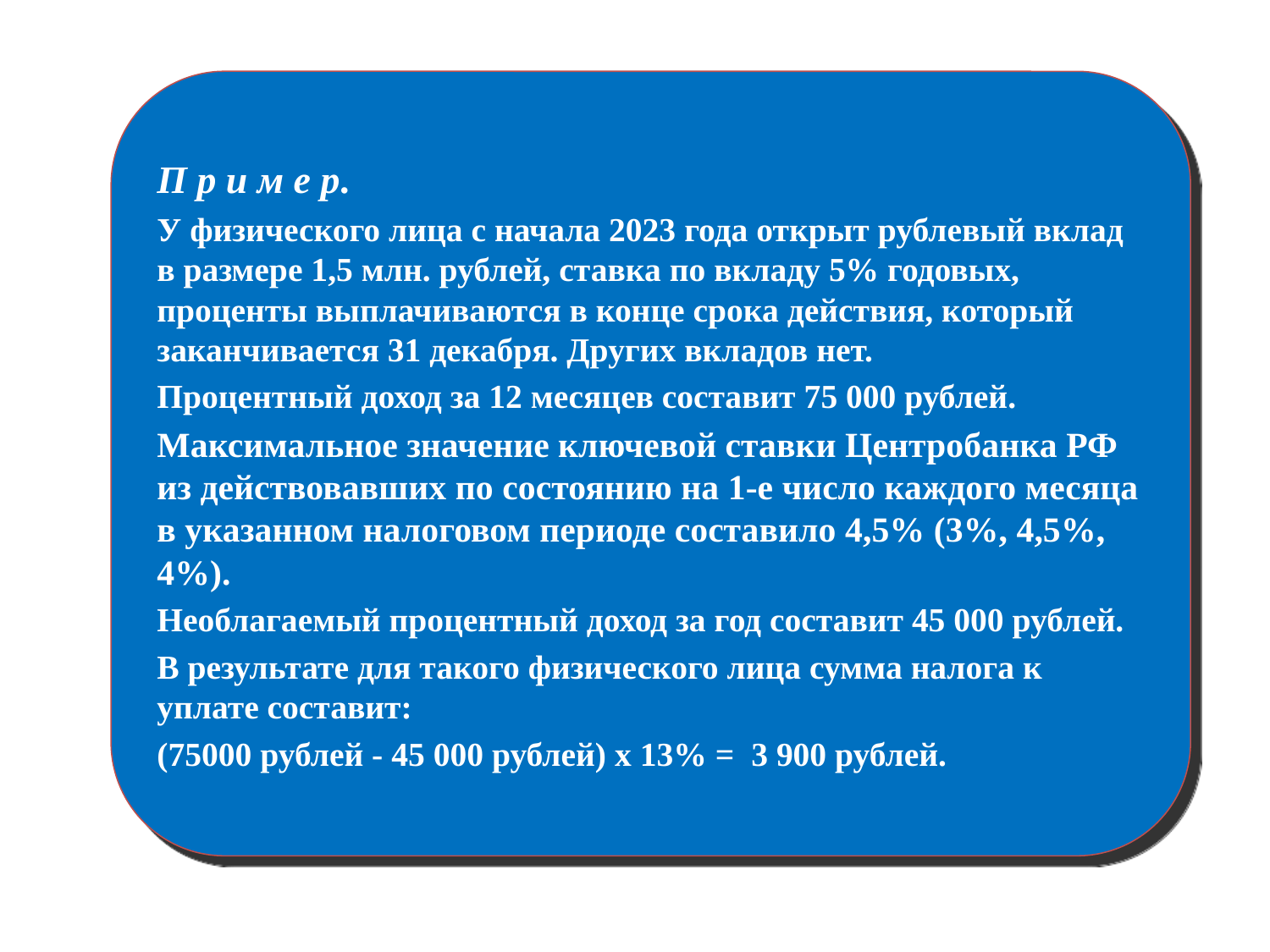

П р и м е р.
У физического лица с начала 2023 года открыт рублевый вклад в размере 1,5 млн. рублей, ставка по вкладу 5% годовых, проценты выплачиваются в конце срока действия, который заканчивается 31 декабря. Других вкладов нет.
Процентный доход за 12 месяцев составит 75 000 рублей.
Максимальное значение ключевой ставки Центробанка РФ из действовавших по состоянию на 1-е число каждого месяца в указанном налоговом периоде составило 4,5% (3%, 4,5%, 4%).
Необлагаемый процентный доход за год составит 45 000 рублей.
В результате для такого физического лица сумма налога к уплате составит:
(75000 рублей - 45 000 рублей) x 13% =  3 900 рублей.